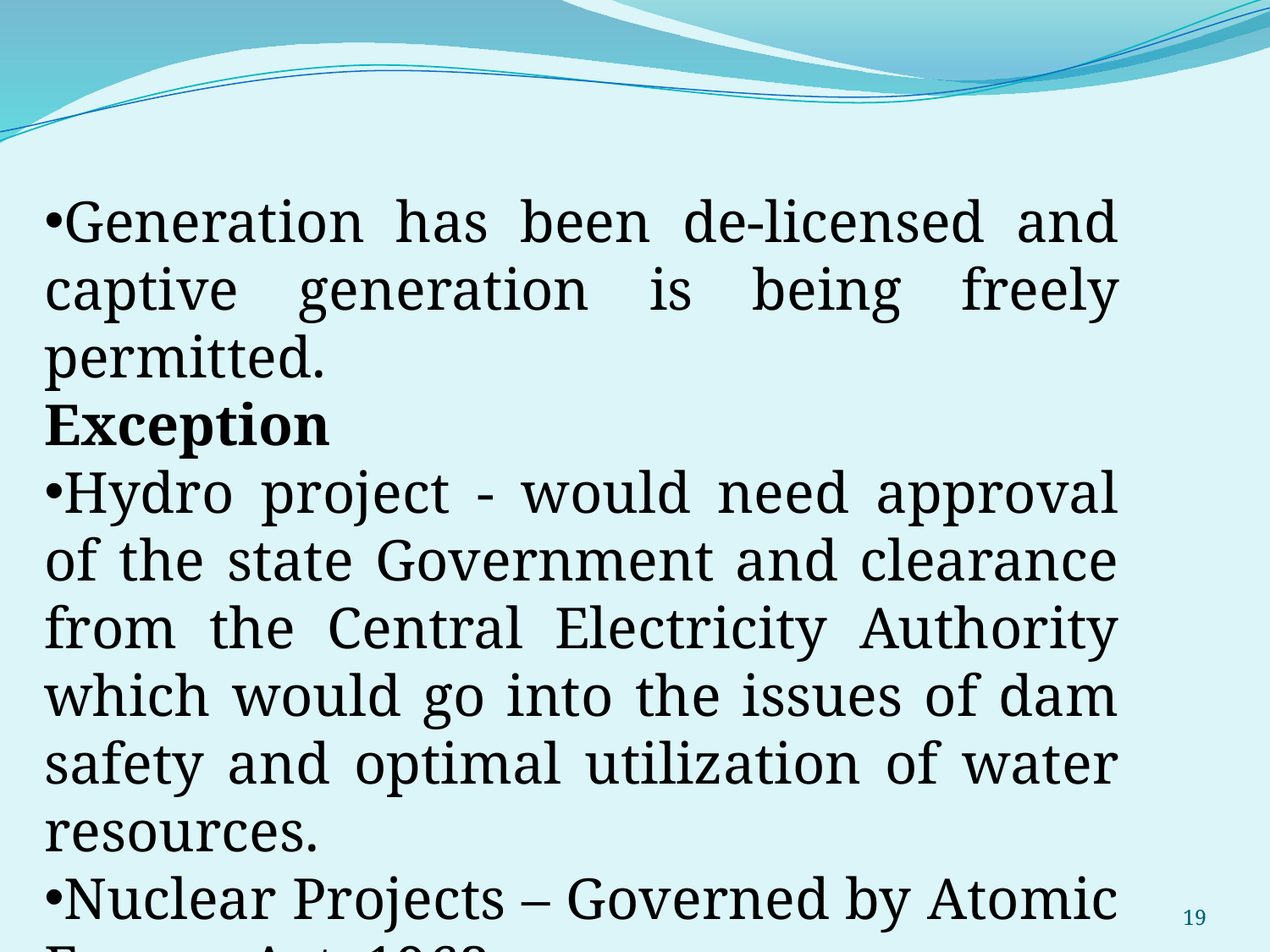

Generation has been de-licensed and captive generation is being freely permitted.
Exception
Hydro project - would need approval of the state Government and clearance from the Central Electricity Authority which would go into the issues of dam safety and optimal utilization of water resources.
Nuclear Projects – Governed by Atomic Energy Act. 1962

19